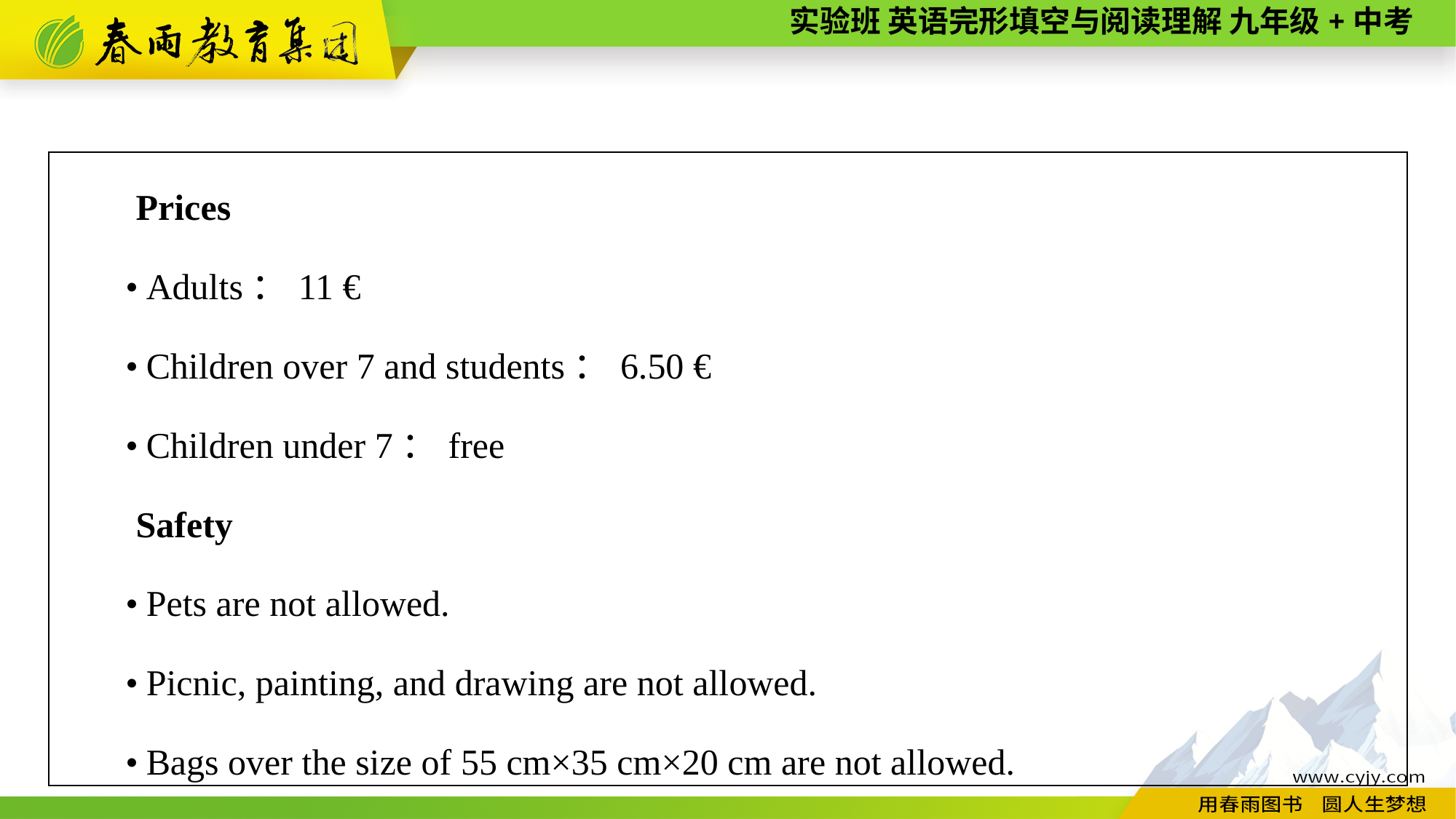

| Prices 　　•Adults：11 € 　　•Children over 7 and students：6.50 € 　　•Children under 7：free 　　Safety 　　•Pets are not allowed. 　　•Picnic, painting, and drawing are not allowed. 　　•Bags over the size of 55 cm×35 cm×20 cm are not allowed. |
| --- |